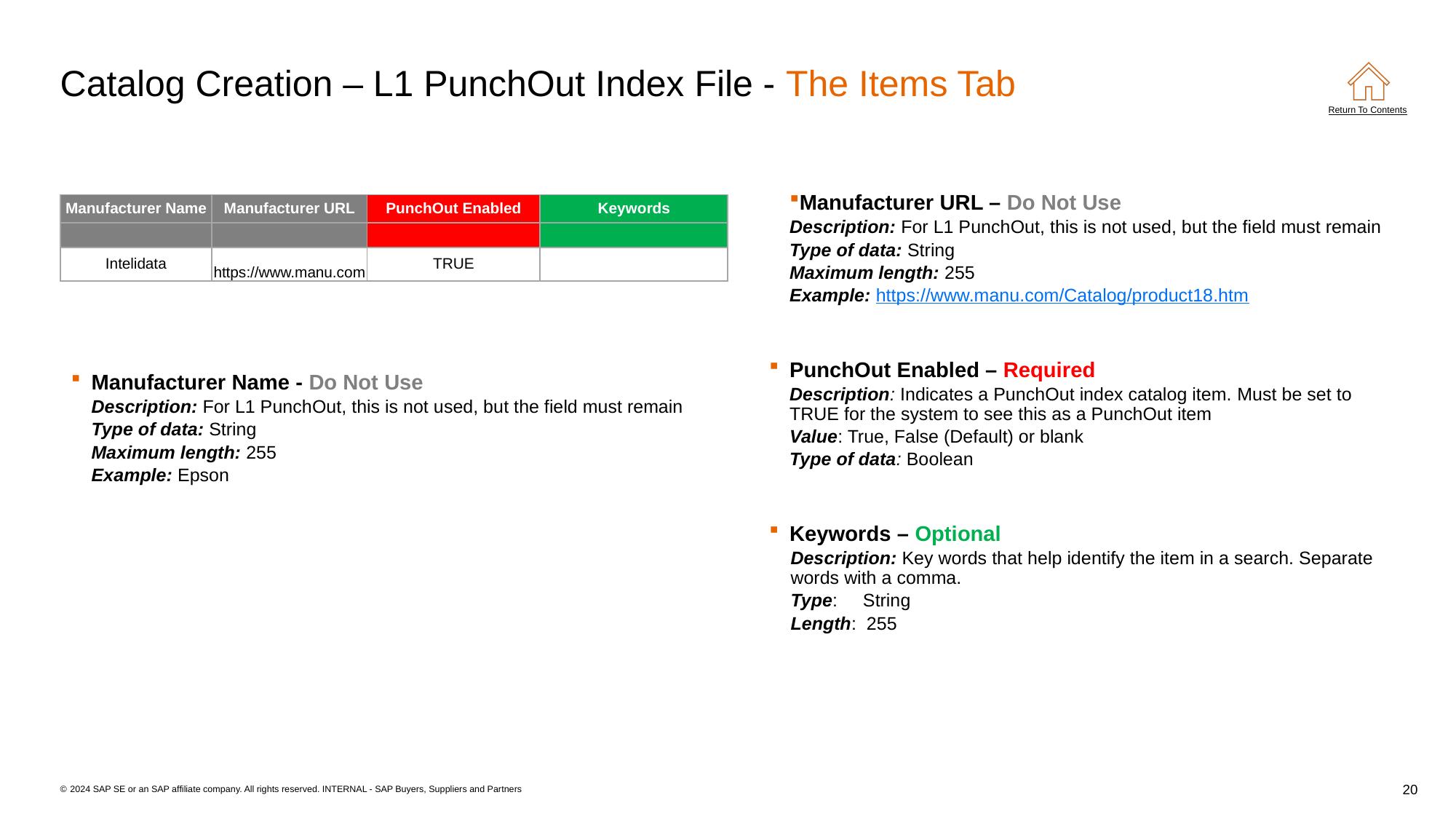

# Catalog Creation – L1 PunchOut Index File - The Items Tab
| Manufacturer Name | Manufacturer URL | PunchOut Enabled | Keywords |
| --- | --- | --- | --- |
|  |  |  |  |
| Intelidata | https://www.manu.com | TRUE |  |
Manufacturer URL – Do Not Use
Description: For L1 PunchOut, this is not used, but the field must remain
Type of data: String
Maximum length: 255
Example: https://www.manu.com/Catalog/product18.htm

PunchOut Enabled – Required
Description: Indicates a PunchOut index catalog item. Must be set to TRUE for the system to see this as a PunchOut item
Value: True, False (Default) or blank
Type of data: Boolean

Keywords – Optional
Description: Key words that help identify the item in a search. Separate words with a comma.
Type:     String
Length:  255
Manufacturer Name - Do Not Use
Description: For L1 PunchOut, this is not used, but the field must remain
Type of data: String
Maximum length: 255
Example: Epson